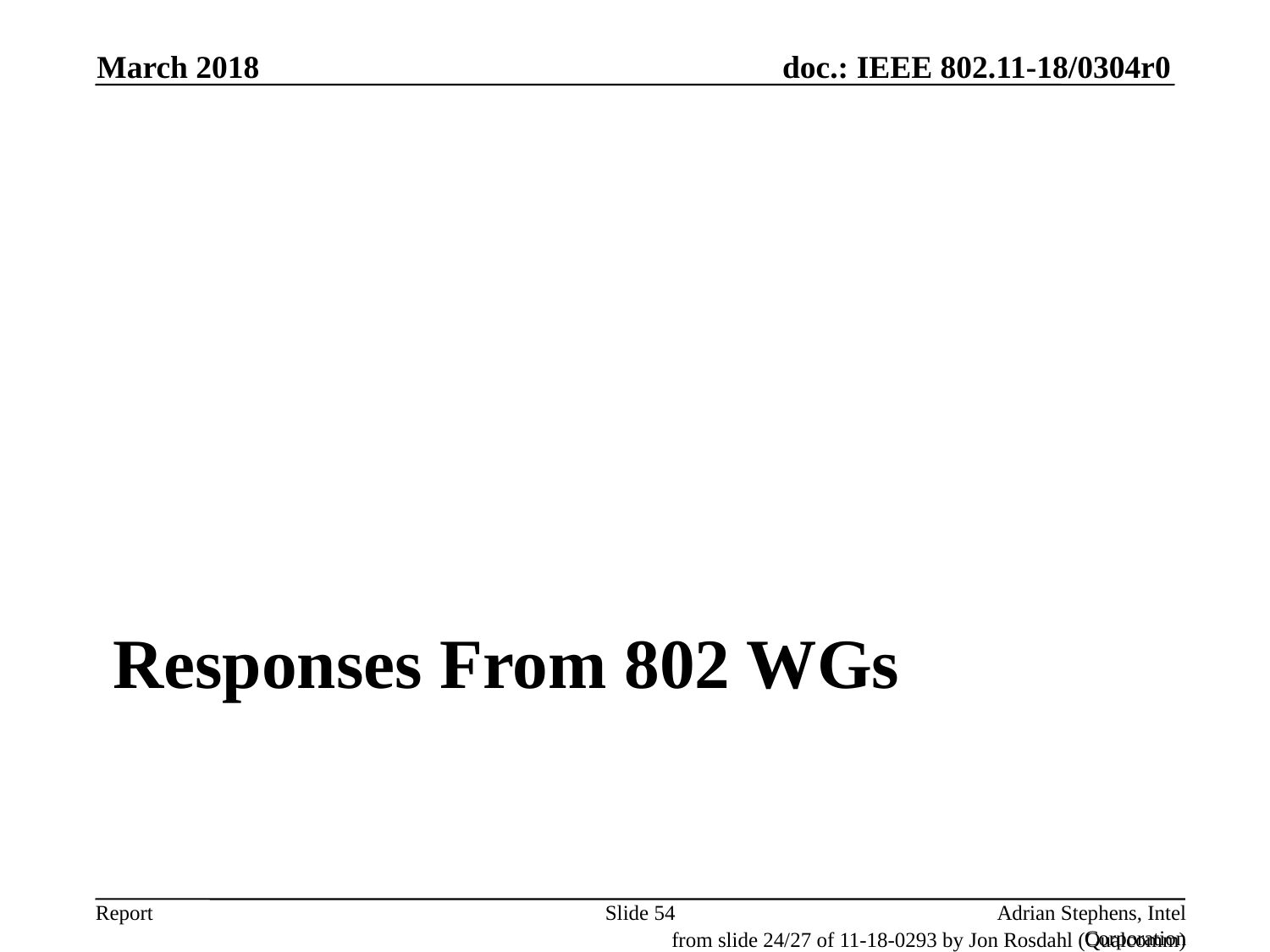

March 2018

# Responses From 802 WGs
Slide 54
Adrian Stephens, Intel Corporation
from slide 24/27 of 11-18-0293 by Jon Rosdahl (Qualcomm)